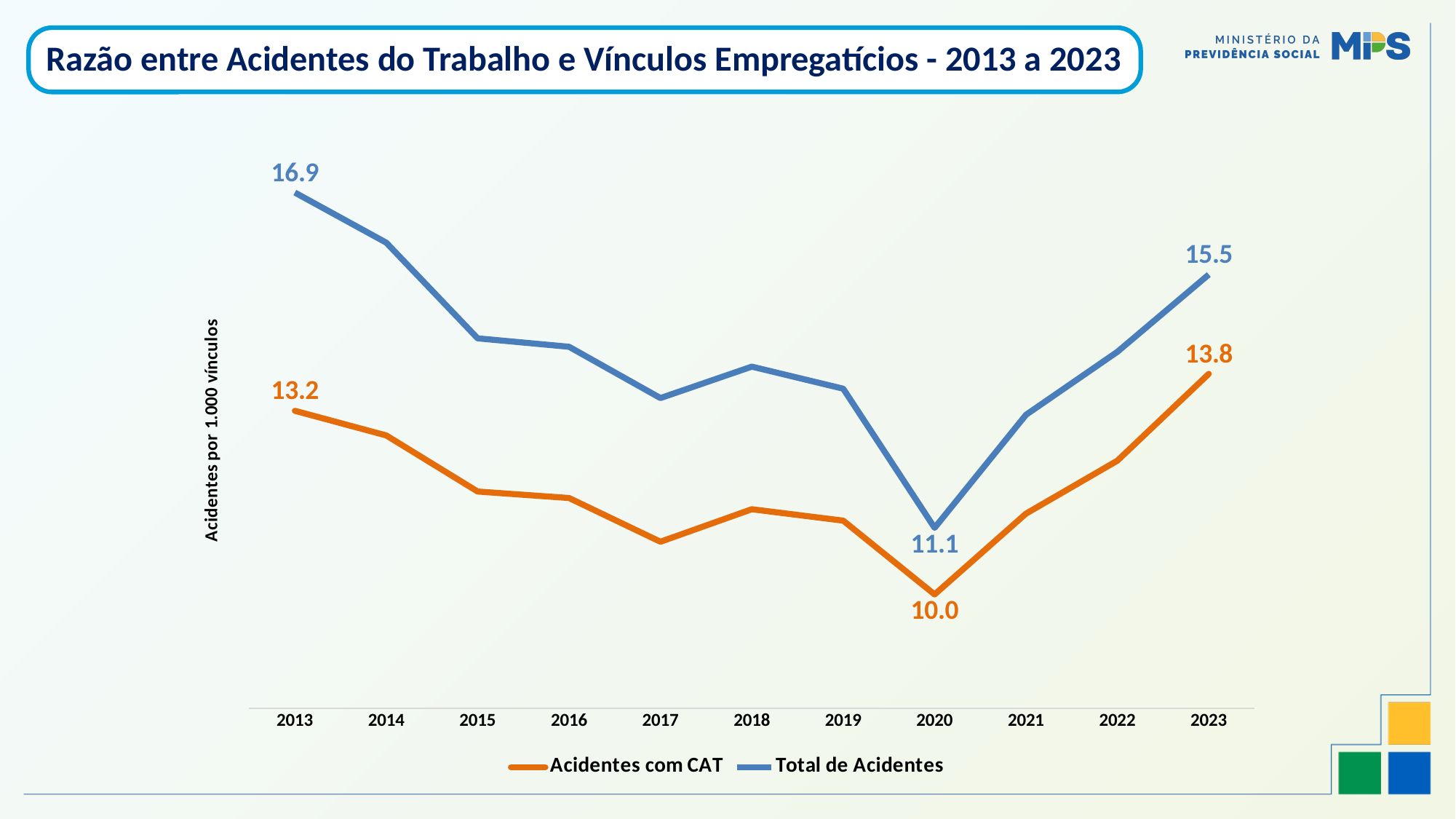

Razão entre Acidentes do Trabalho e Vínculos Empregatícios - 2013 a 2023

### Chart

| Category |  |  |
|---|---|---|
| 2013 | 13.15289091399575 | 16.93189942277119 |
| 2014 | 12.726243988312575 | 16.064508491950004 |
| 2015 | 11.753530806440478 | 14.406907984357785 |
| 2016 | 11.641309710475552 | 14.261291736672021 |
| 2017 | 10.883744654638763 | 13.372713664510089 |
| 2018 | 11.446533156816415 | 13.916930372345833 |
| 2019 | 11.249259498342827 | 13.535326642772006 |
| 2020 | 9.97143846651512 | 11.124564871723724 |
| 2021 | 11.370995571811202 | 13.08333261550158 |
| 2022 | 12.287995681001515 | 14.174484145116548 |
| 2023 | 13.791825065032493 | 15.51242656402941 |